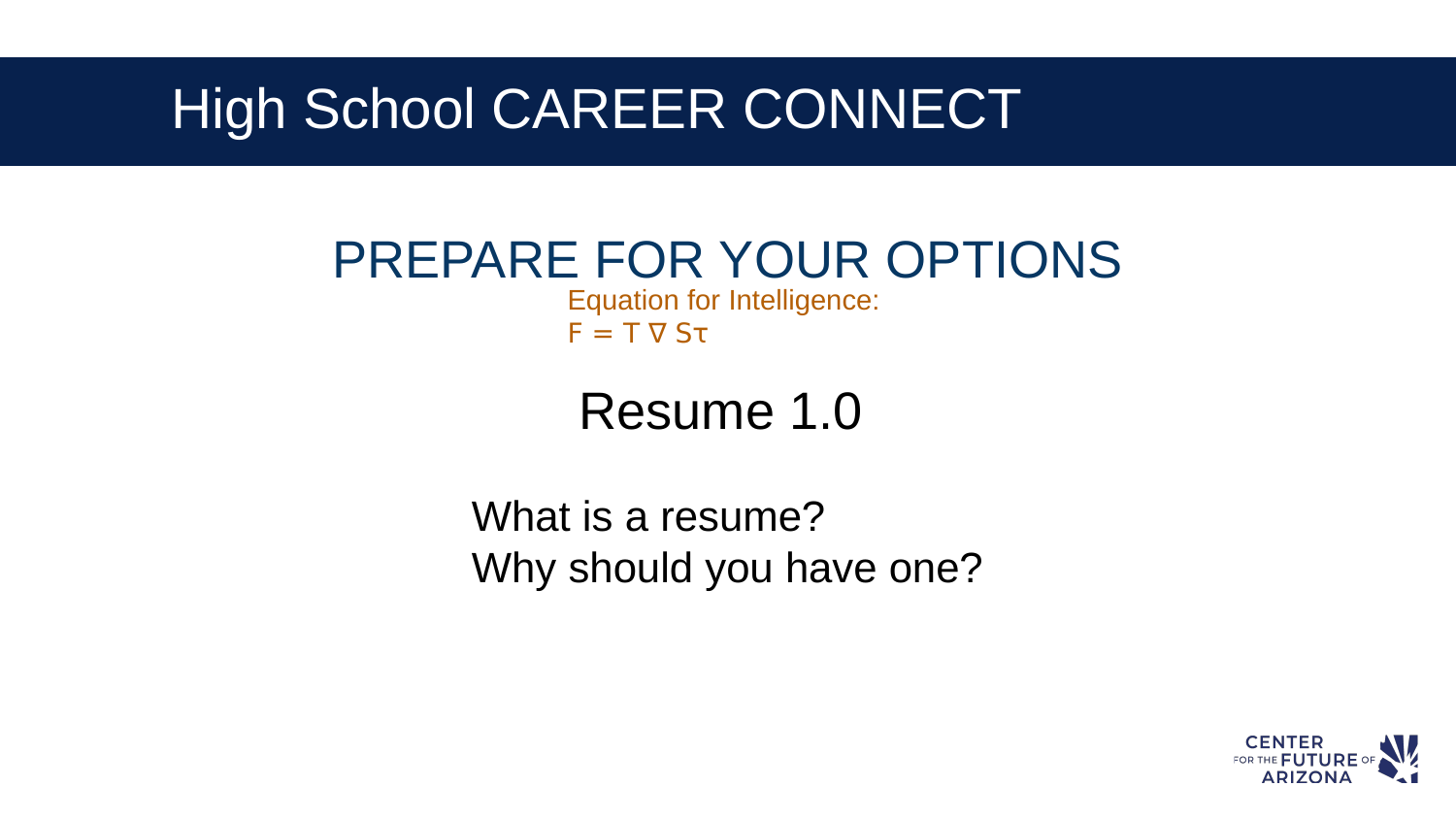

# High School CAREER CONNECT
PREPARE FOR YOUR OPTIONS
Equation for Intelligence:
F = T ∇ Sτ
Resume 1.0
What is a resume?
Why should you have one?